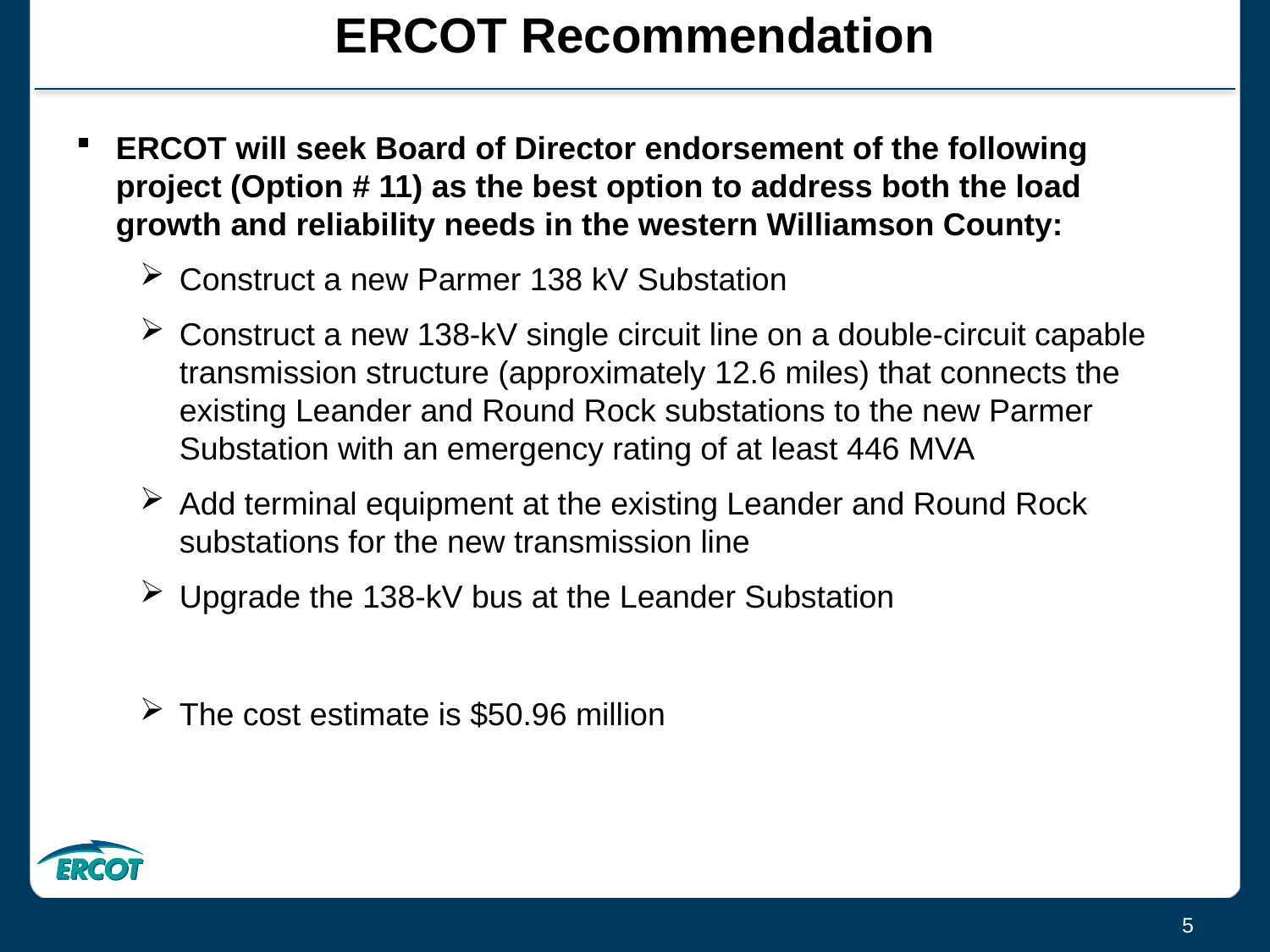

# ERCOT Recommendation
ERCOT will seek Board of Director endorsement of the following project (Option # 11) as the best option to address both the load growth and reliability needs in the western Williamson County:
Construct a new Parmer 138 kV Substation
Construct a new 138-kV single circuit line on a double-circuit capable transmission structure (approximately 12.6 miles) that connects the existing Leander and Round Rock substations to the new Parmer Substation with an emergency rating of at least 446 MVA
Add terminal equipment at the existing Leander and Round Rock substations for the new transmission line
Upgrade the 138-kV bus at the Leander Substation

The cost estimate is $50.96 million
5